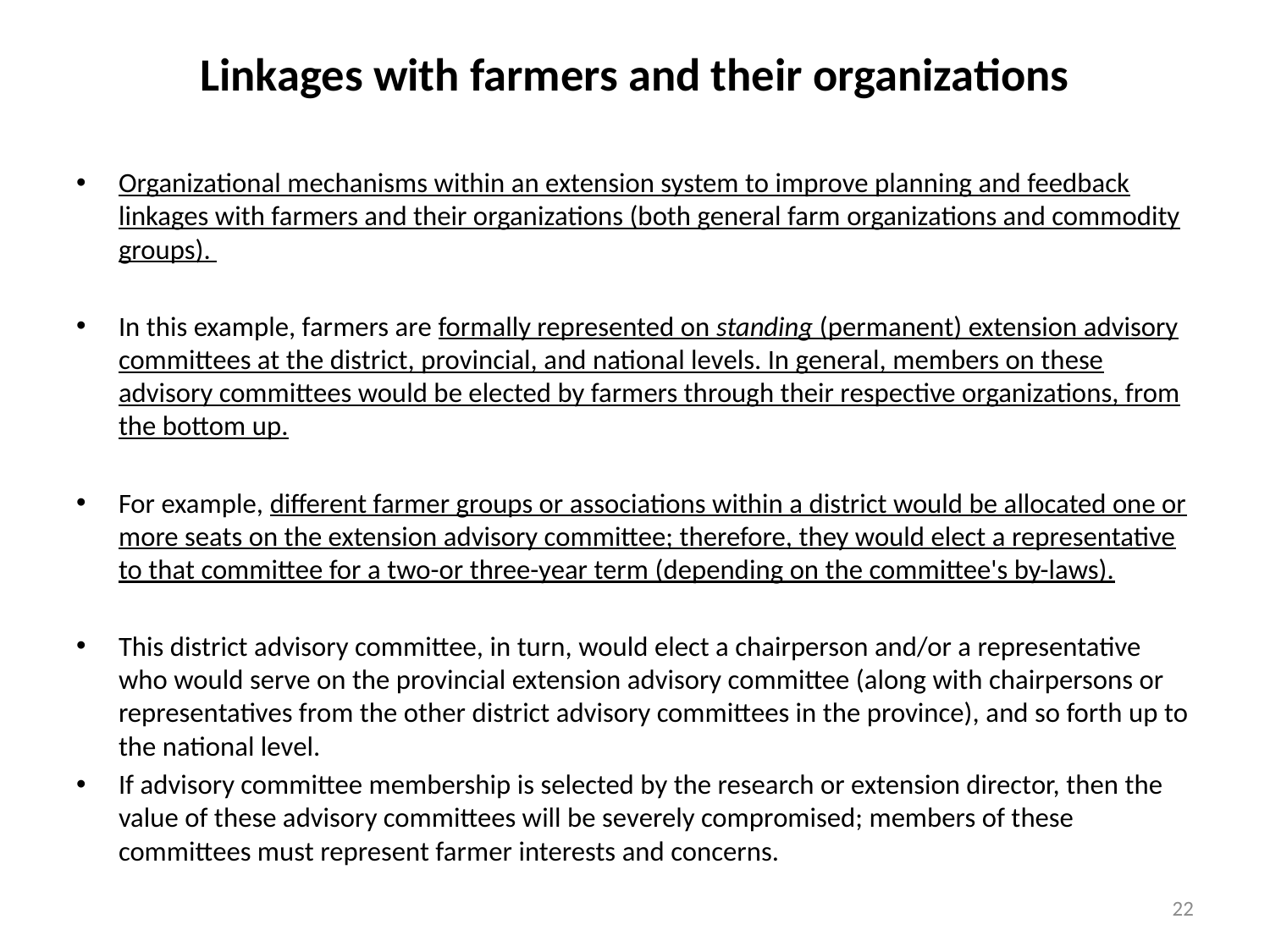

# Linkages with farmers and their organizations
Organizational mechanisms within an extension system to improve planning and feedback linkages with farmers and their organizations (both general farm organizations and commodity groups).

In this example, farmers are formally represented on standing (permanent) extension advisory committees at the district, provincial, and national levels. In general, members on these advisory committees would be elected by farmers through their respective organizations, from the bottom up.

For example, different farmer groups or associations within a district would be allocated one or more seats on the extension advisory committee; therefore, they would elect a representative to that committee for a two-or three-year term (depending on the committee's by-laws).

This district advisory committee, in turn, would elect a chairperson and/or a representative who would serve on the provincial extension advisory committee (along with chairpersons or representatives from the other district advisory committees in the province), and so forth up to the national level.
If advisory committee membership is selected by the research or extension director, then the value of these advisory committees will be severely compromised; members of these committees must represent farmer interests and concerns.

22